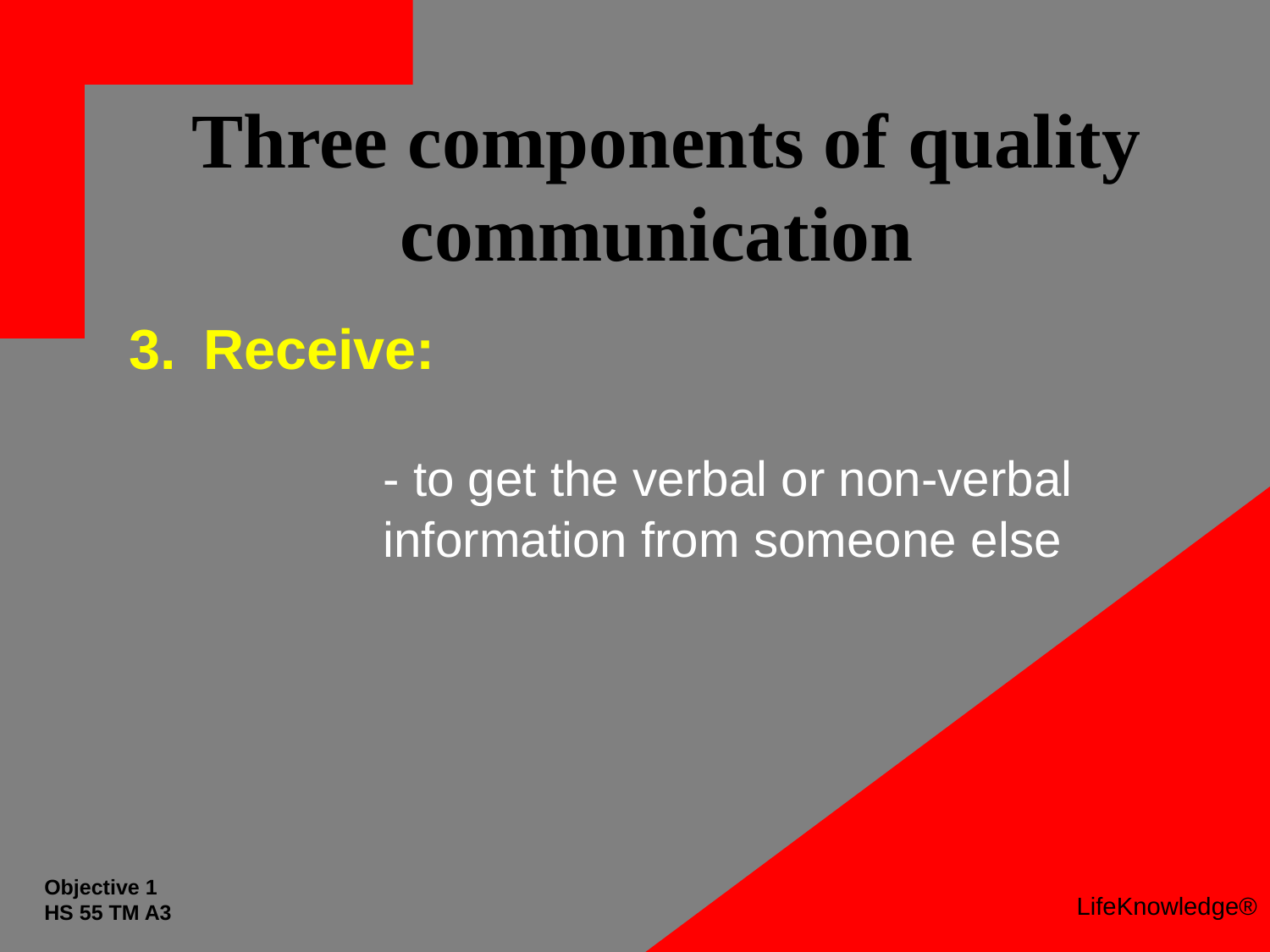

# Three components of quality communication
Receive:
 	- to get the verbal or non-verbal information from someone else

Objective 1
HS 55 TM A3
LifeKnowledge®